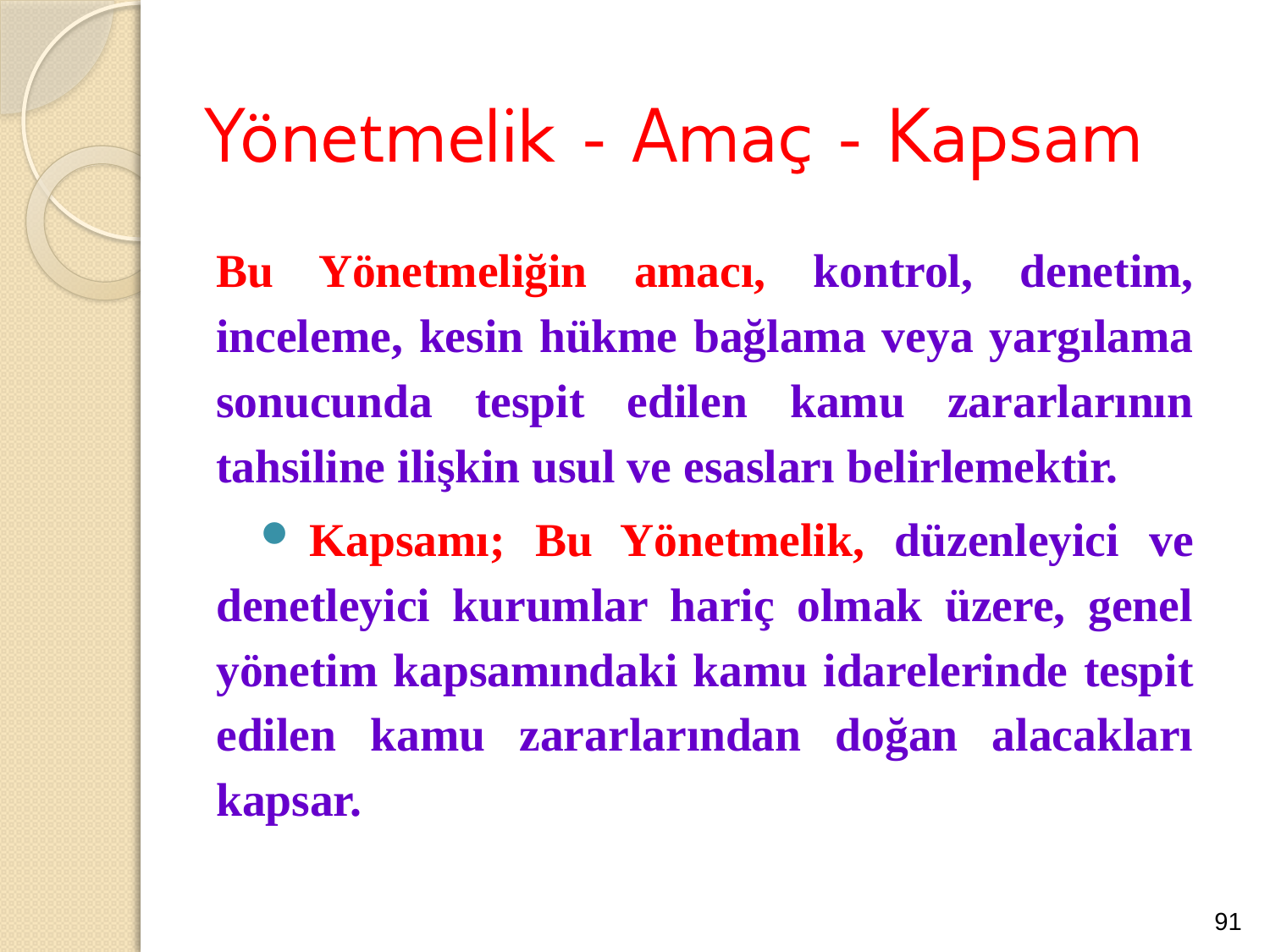

# Yönetmelik - Amaç - Kapsam
Bu Yönetmeliğin amacı, kontrol, denetim, inceleme, kesin hükme bağlama veya yargılama sonucunda tespit edilen kamu zararlarının tahsiline ilişkin usul ve esasları belirlemektir.
Kapsamı; Bu Yönetmelik, düzenleyici ve denetleyici kurumlar hariç olmak üzere, genel yönetim kapsamındaki kamu idarelerinde tespit edilen kamu zararlarından doğan alacakları kapsar.

91